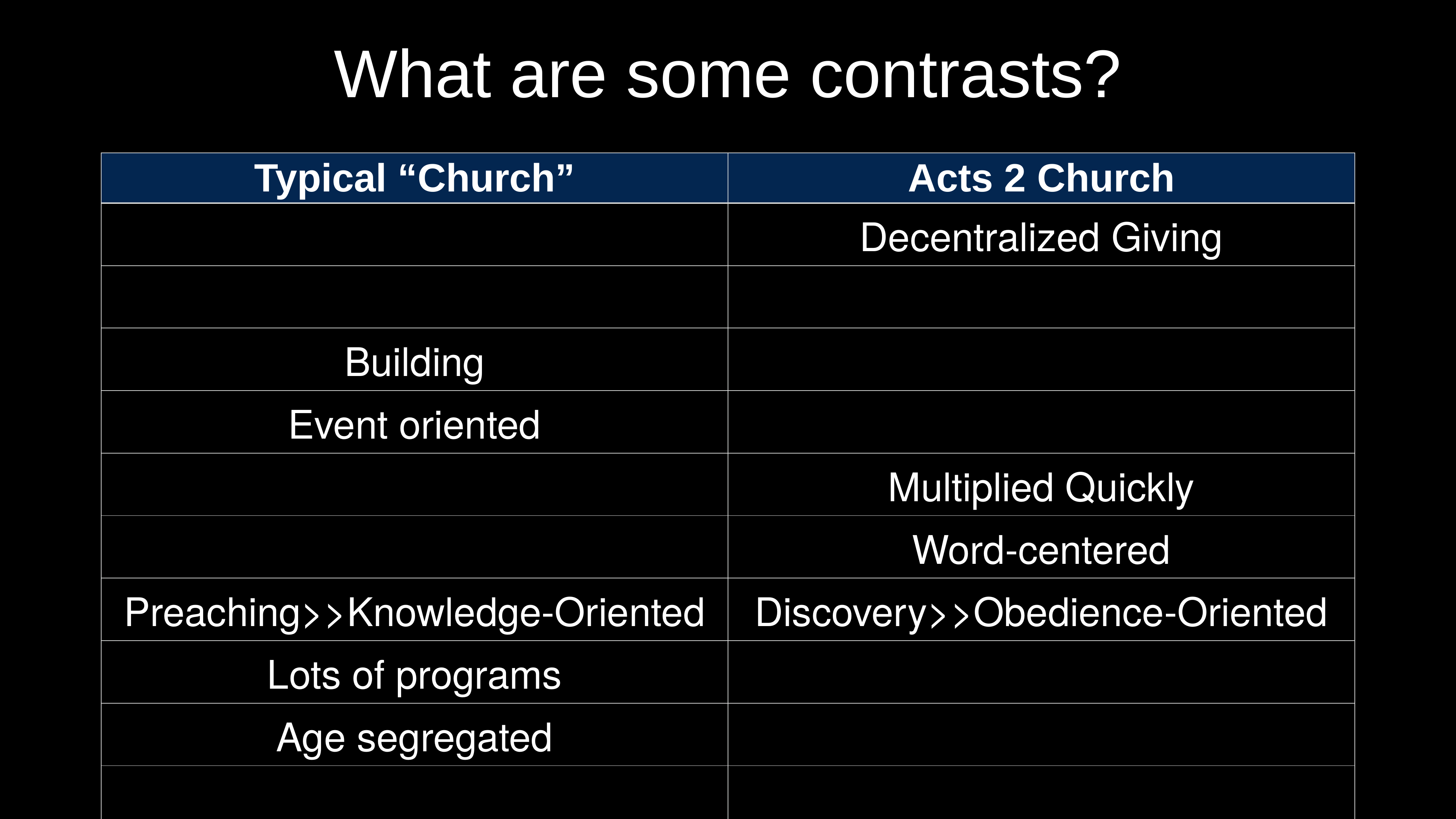

# What are some contrasts?
| Typical “Church” | Acts 2 Church |
| --- | --- |
|  | Decentralized Giving |
|  |  |
| Building |  |
| Event oriented |  |
|  | Multiplied Quickly |
|  | Word-centered |
| Preaching>>Knowledge-Oriented | Discovery>>Obedience-Oriented |
| Lots of programs |  |
| Age segregated |  |
|  |  |
|  | Bottom-driven |